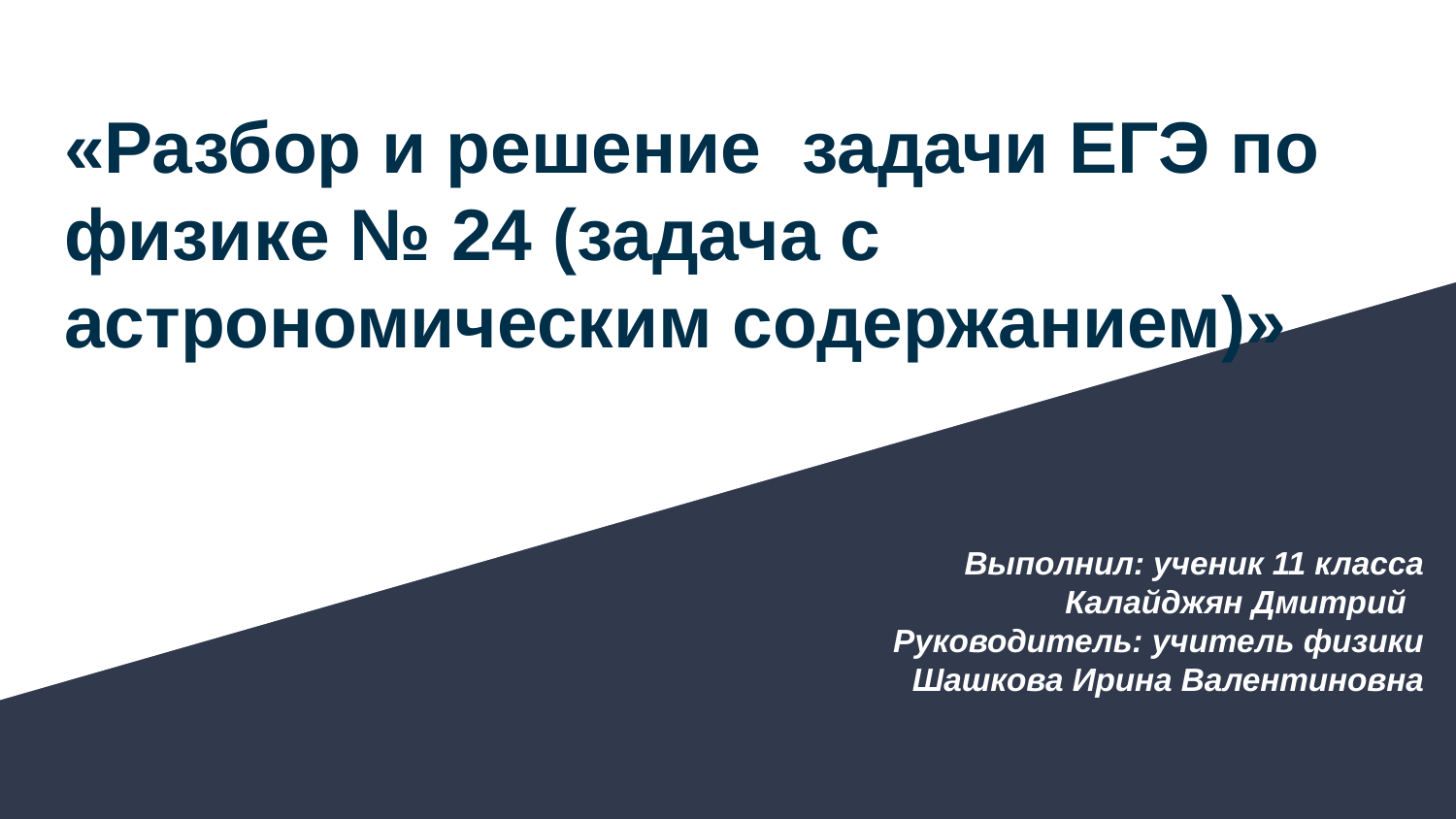

# «Разбор и решение  задачи ЕГЭ по физике № 24 (задача с астрономическим содержанием)»
Выполнил: ученик 11 класса
Калайджян Дмитрий
Руководитель: учитель физики
Шашкова Ирина Валентиновна